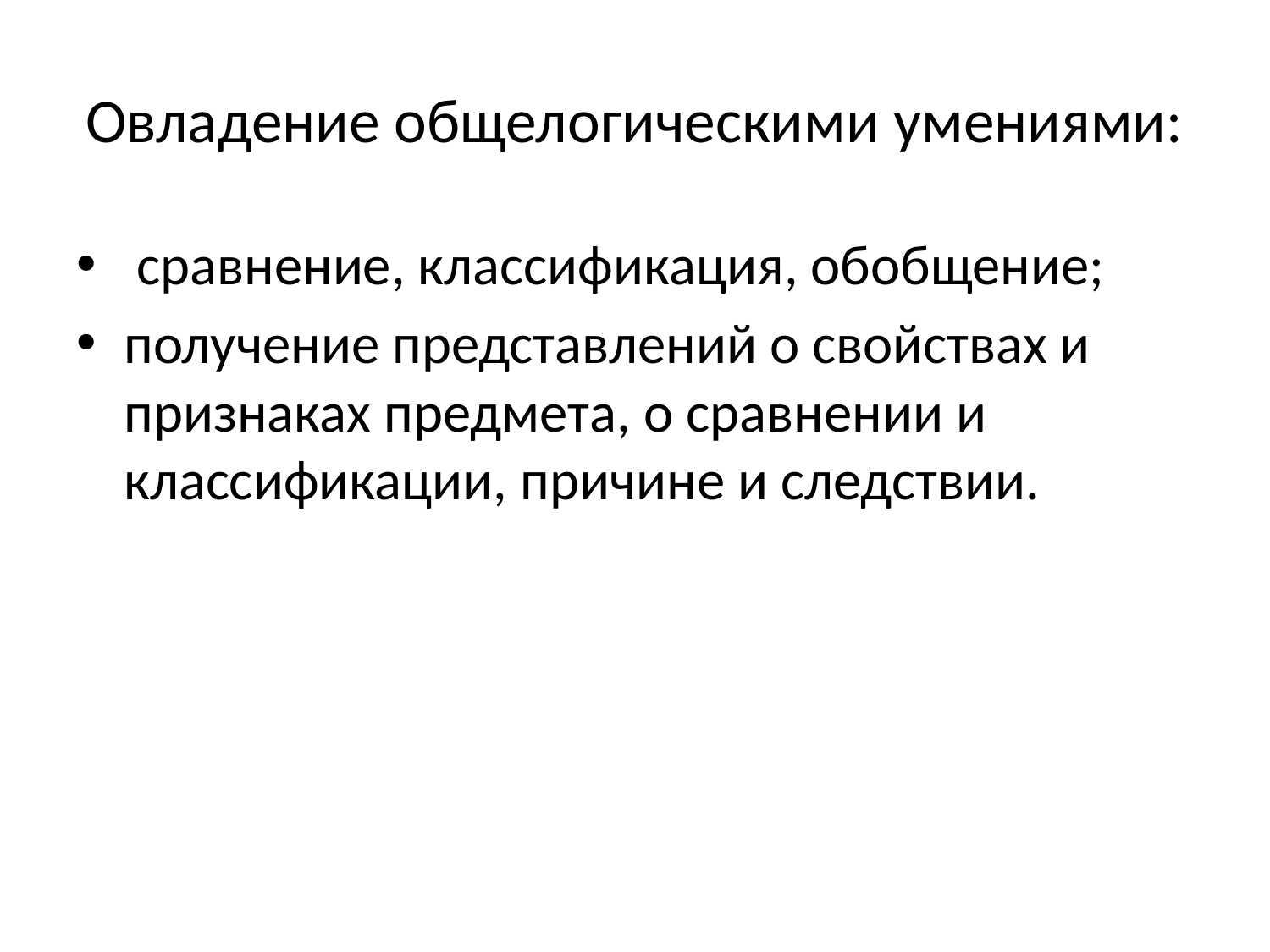

# Овладение общелогическими умениями:
 сравнение, классификация, обобщение;
получение представлений о свойствах и признаках предмета, о сравнении и классификации, причине и следствии.